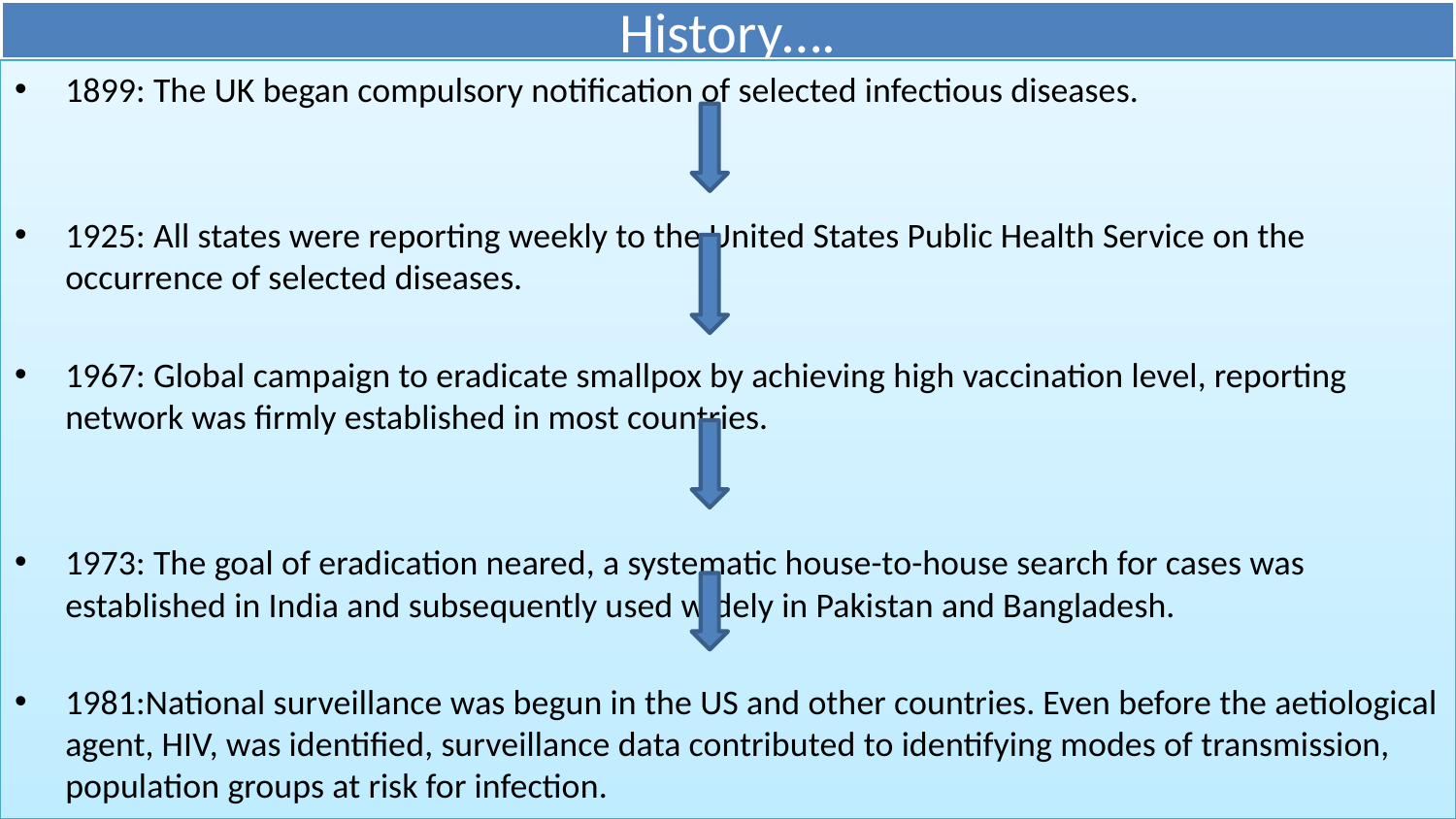

# History….
1899: The UK began compulsory notification of selected infectious diseases.

1925: All states were reporting weekly to the United States Public Health Service on the occurrence of selected diseases.

1967: Global campaign to eradicate smallpox by achieving high vaccination level, reporting network was firmly established in most countries.

1973: The goal of eradication neared, a systematic house-to-house search for cases was established in India and subsequently used widely in Pakistan and Bangladesh.

1981:National surveillance was begun in the US and other countries. Even before the aetiological agent, HIV, was identified, surveillance data contributed to identifying modes of transmission, population groups at risk for infection.

4